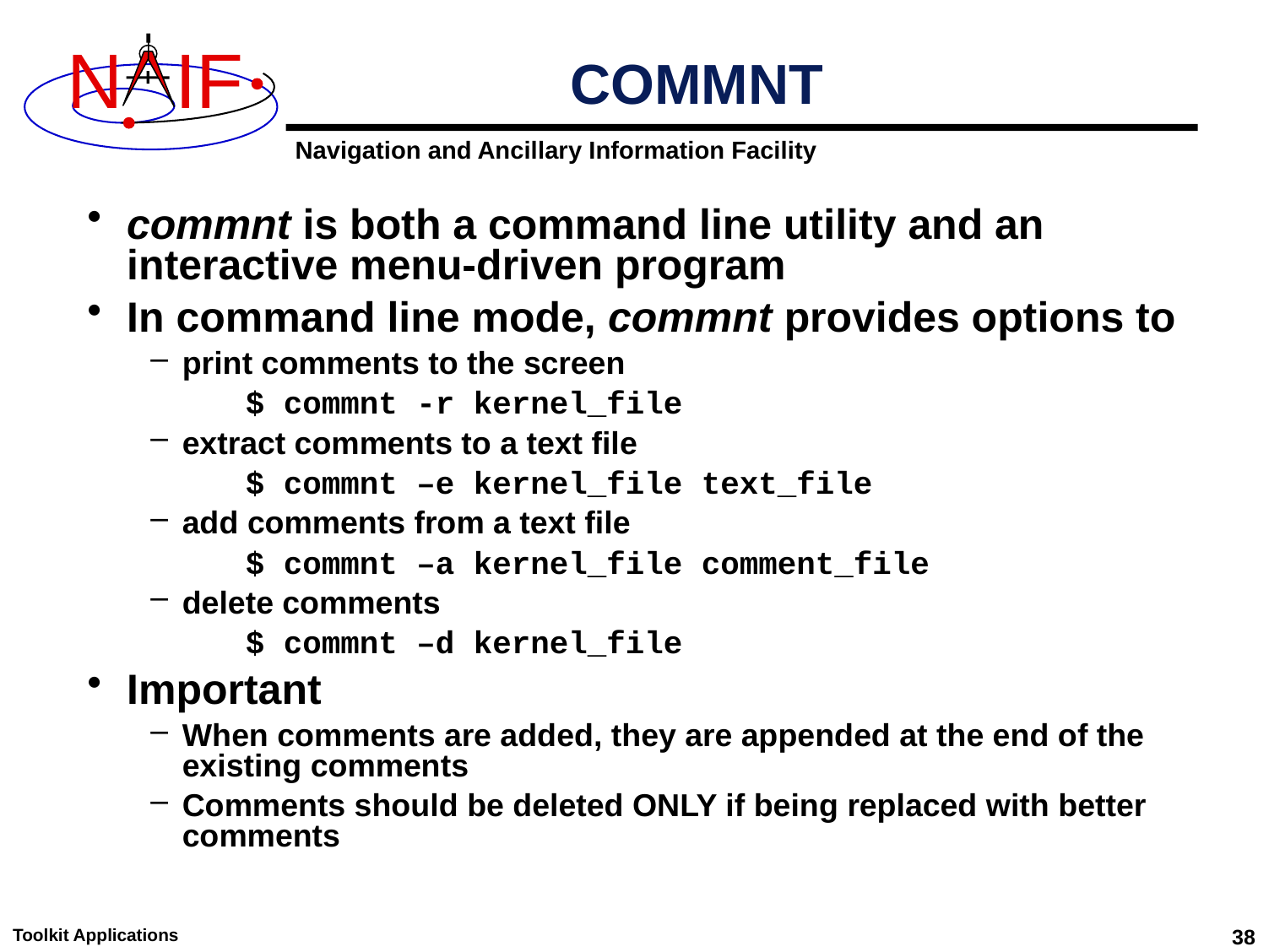

# COMMNT
commnt is both a command line utility and an interactive menu-driven program
In command line mode, commnt provides options to
print comments to the screen
     $ commnt -r kernel_file
extract comments to a text file
     $ commnt –e kernel_file text_file
add comments from a text file
     $ commnt –a kernel_file comment_file
delete comments
     $ commnt –d kernel_file
Important
When comments are added, they are appended at the end of the existing comments
Comments should be deleted ONLY if being replaced with better comments
Toolkit Applications
38